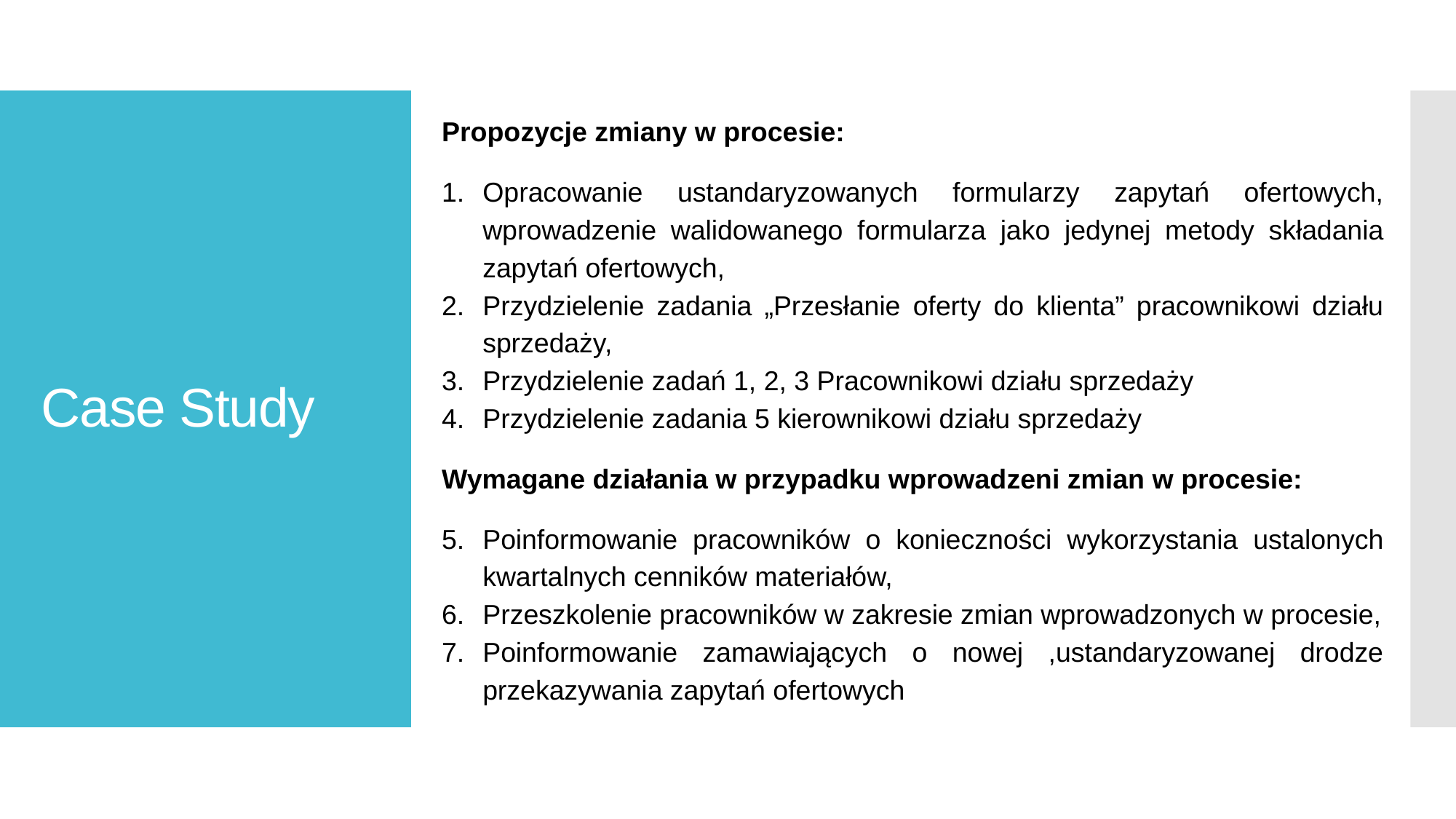

Propozycje zmiany w procesie:
Opracowanie ustandaryzowanych formularzy zapytań ofertowych, wprowadzenie walidowanego formularza jako jedynej metody składania zapytań ofertowych,
Przydzielenie zadania „Przesłanie oferty do klienta” pracownikowi działu sprzedaży,
Przydzielenie zadań 1, 2, 3 Pracownikowi działu sprzedaży
Przydzielenie zadania 5 kierownikowi działu sprzedaży
Wymagane działania w przypadku wprowadzeni zmian w procesie:
Poinformowanie pracowników o konieczności wykorzystania ustalonych kwartalnych cenników materiałów,
Przeszkolenie pracowników w zakresie zmian wprowadzonych w procesie,
Poinformowanie zamawiających o nowej ,ustandaryzowanej drodze przekazywania zapytań ofertowych
# Case Study